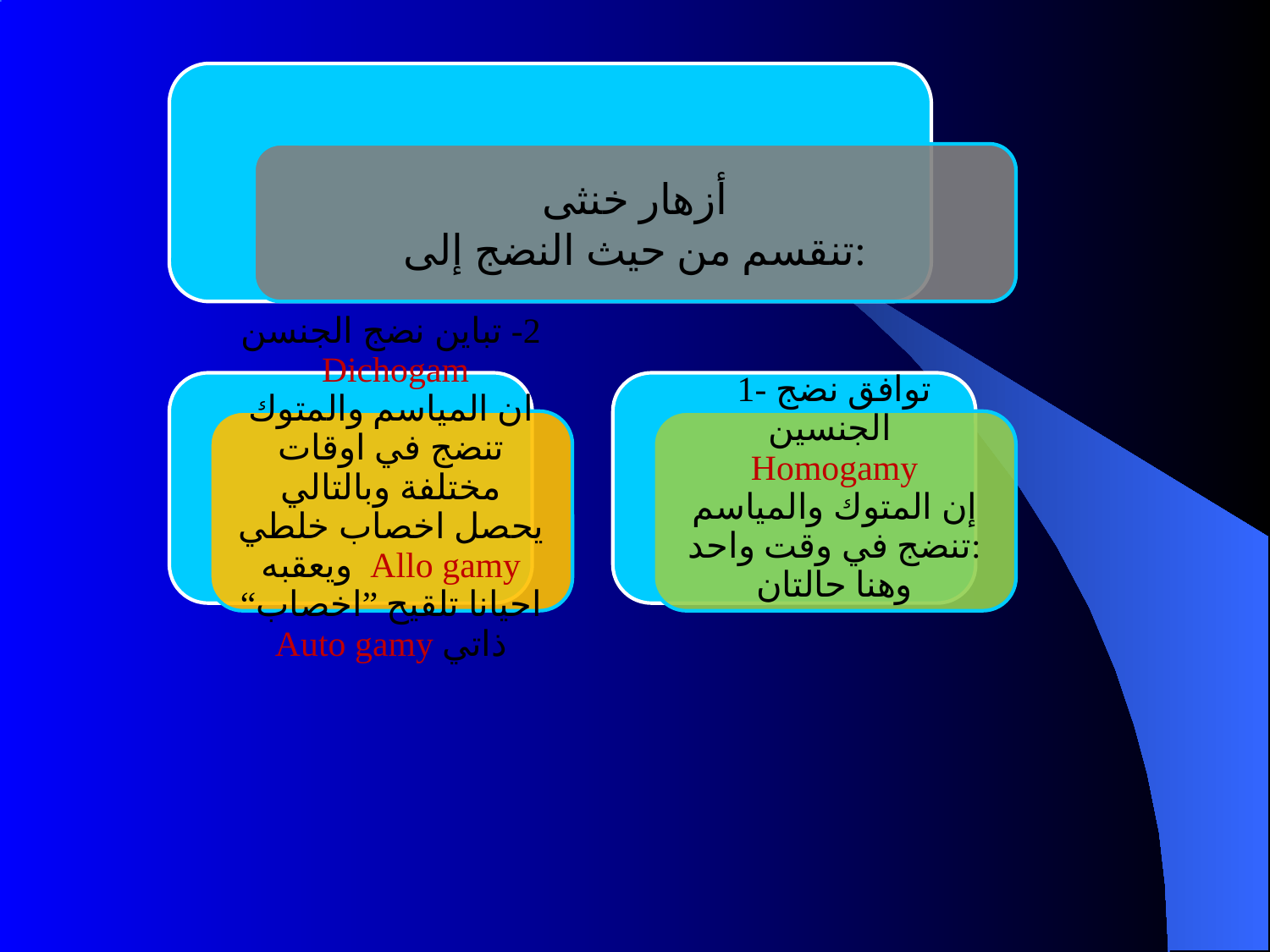

أزهار خنثى
2- تباين نضج الجنسن
Dichogam
ان المياسم والمتوك تنضج في اوقات مختلفة وبالتالي يحصل اخصاب خلطي Allo gamy  ويعقبه احيانا تلقيح ”اخصاب“ ذاتي Auto gamy
Homogamy
وهنا حالتان